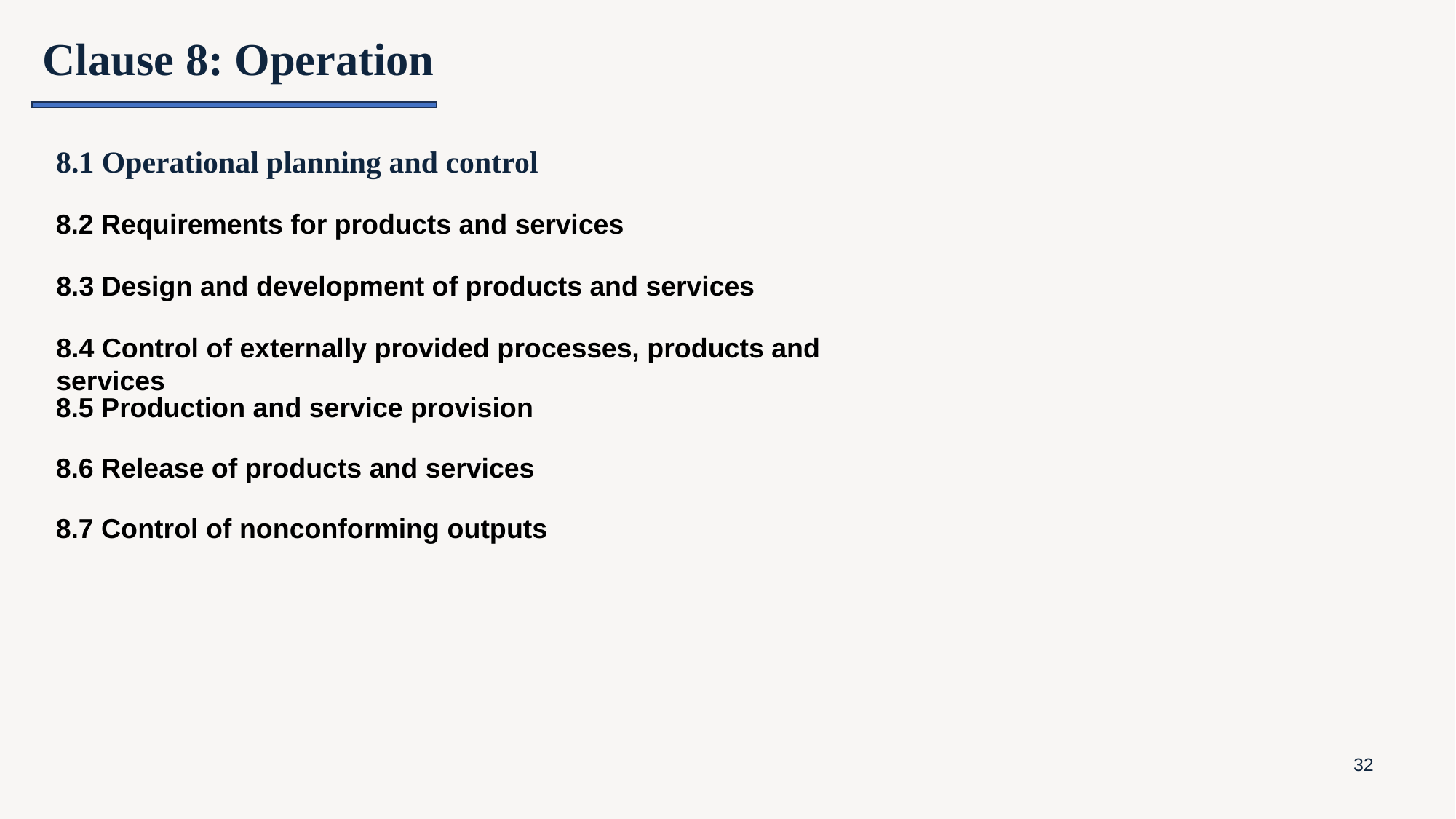

# Clause 8: Operation

8.1 Operational planning and control
8.2 Requirements for products and services
8.3 Design and development of products and services
8.4 Control of externally provided processes, products and services
8.5 Production and service provision
8.6 Release of products and services
8.7 Control of nonconforming outputs
32